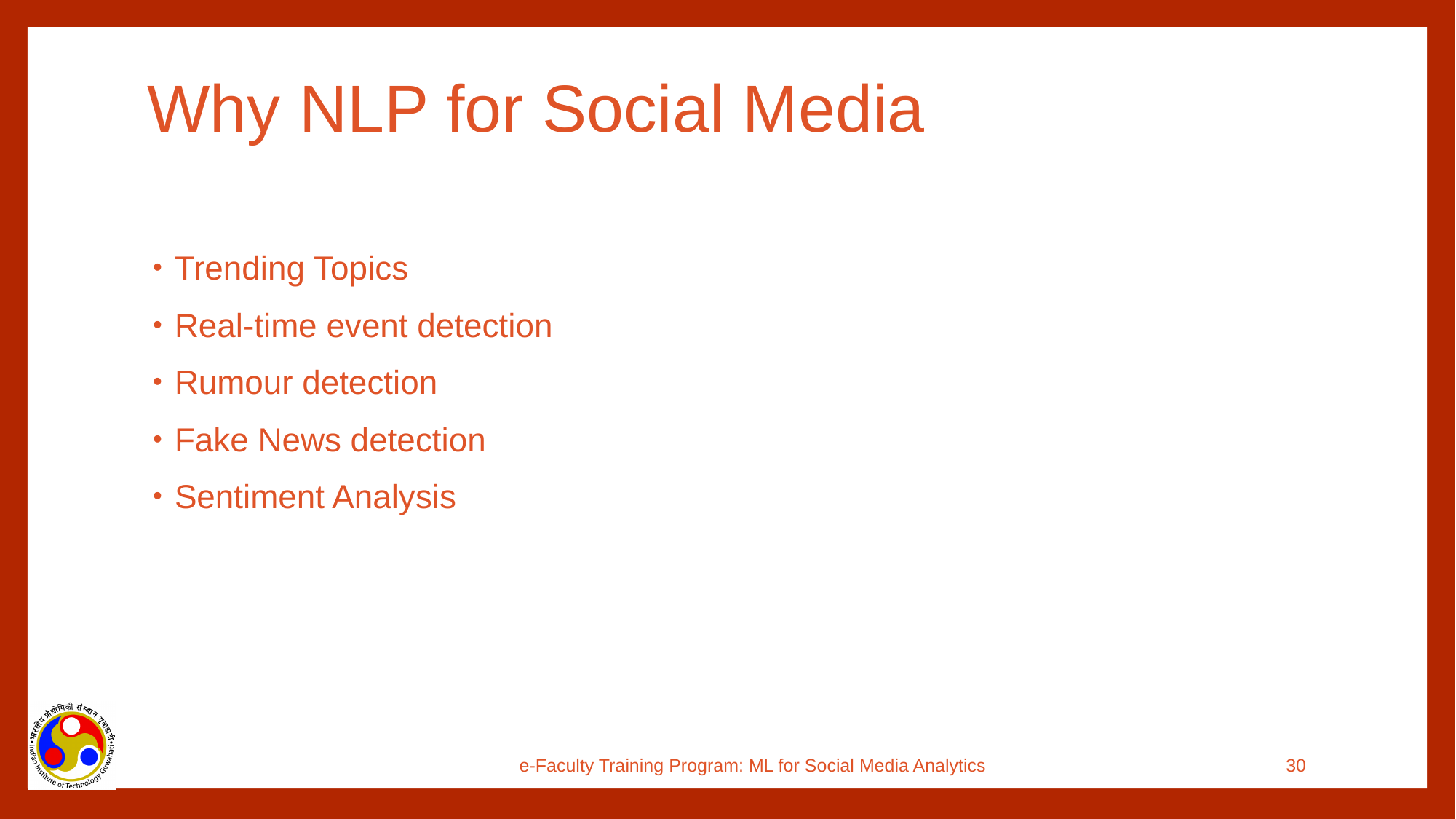

# Why NLP for Social Media
Trending Topics
Real-time event detection
Rumour detection
Fake News detection
Sentiment Analysis

e-Faculty Training Program: ML for Social Media Analytics
30